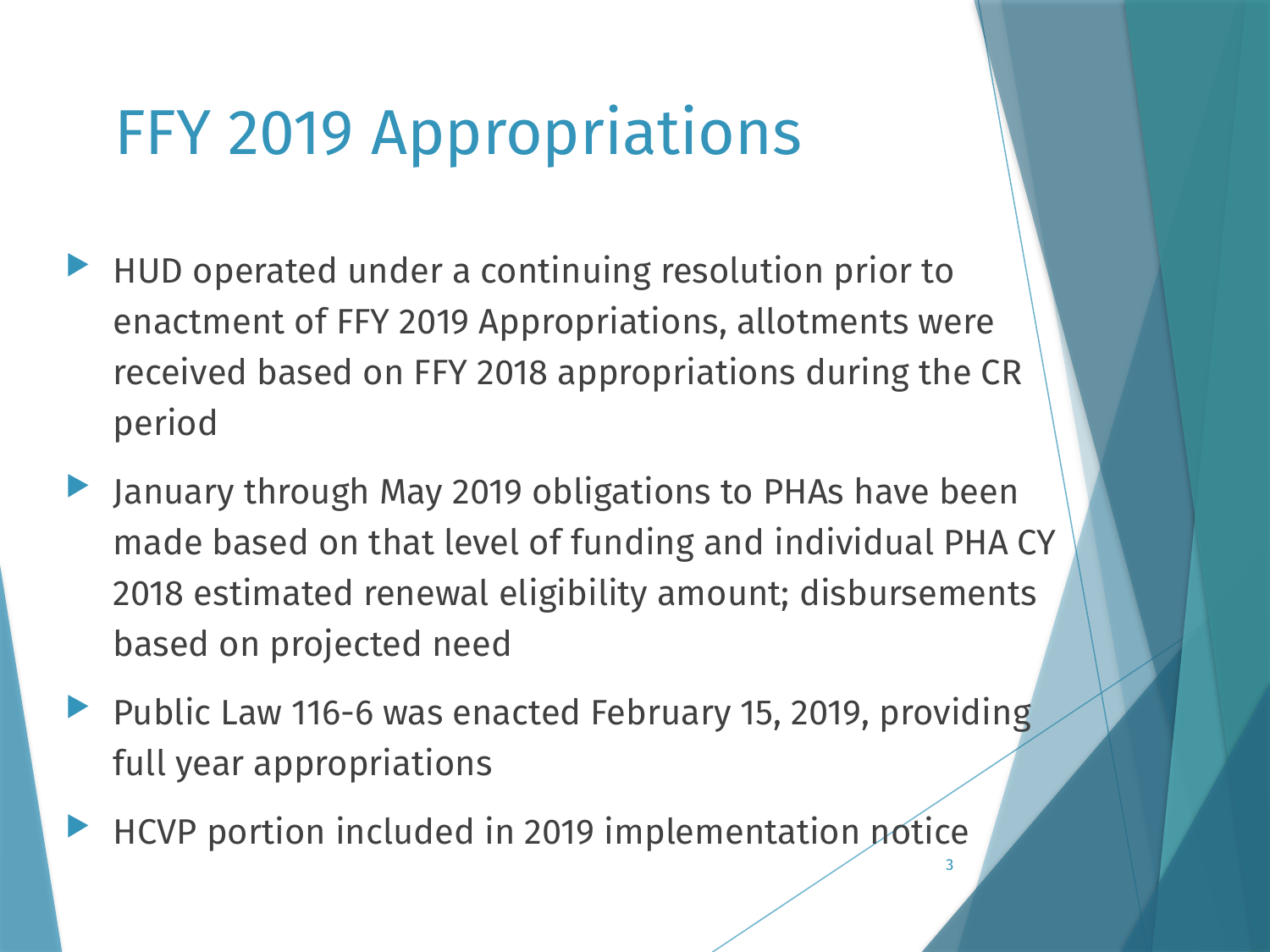

# FFY 2019 Appropriations
HUD operated under a continuing resolution prior to enactment of FFY 2019 Appropriations, allotments were received based on FFY 2018 appropriations during the CR period
January through May 2019 obligations to PHAs have been made based on that level of funding and individual PHA CY 2018 estimated renewal eligibility amount; disbursements based on projected need
Public Law 116-6 was enacted February 15, 2019, providing full year appropriations
HCVP portion included in 2019 implementation notice

3